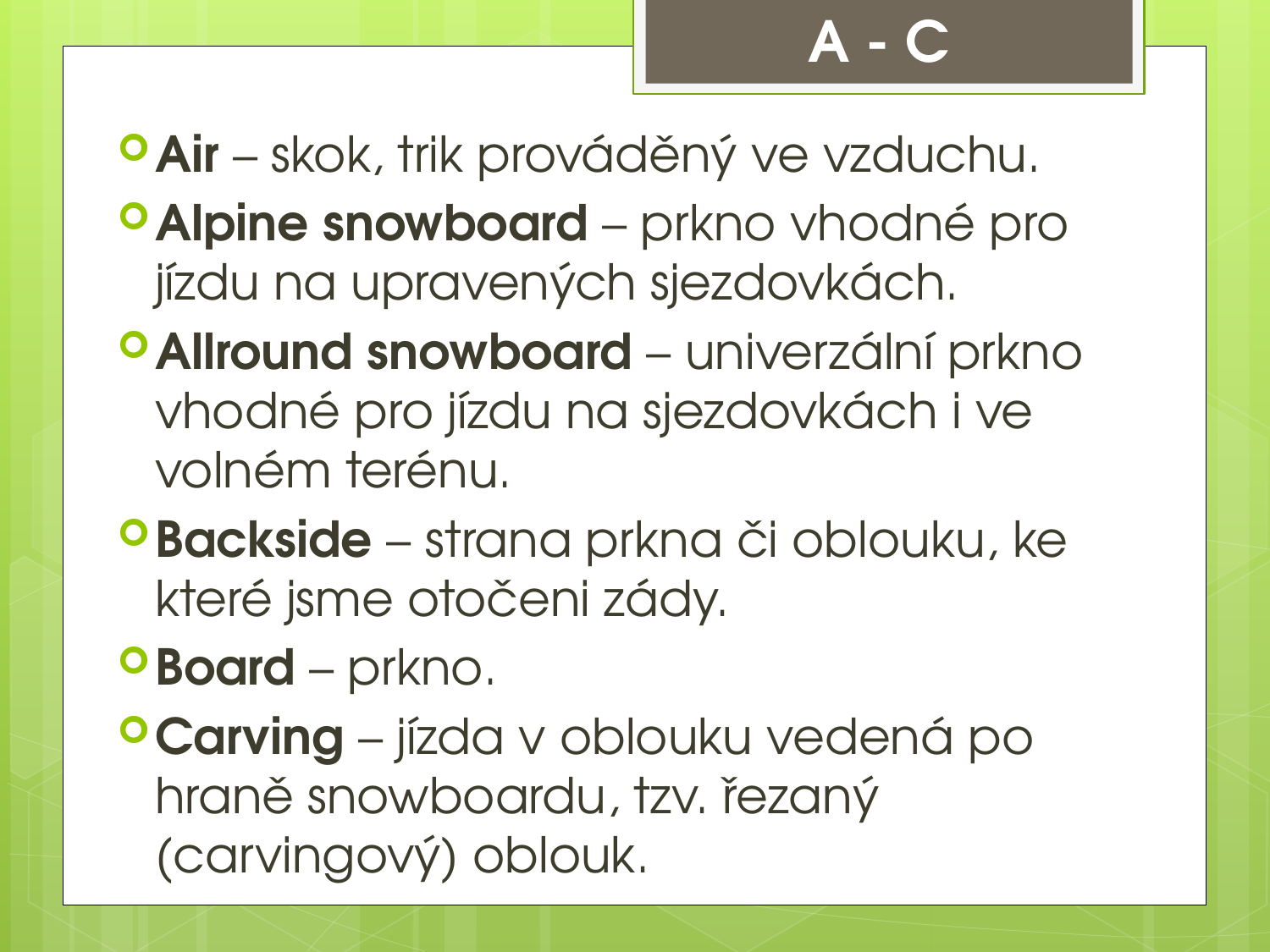

A - C
Air – skok, trik prováděný ve vzduchu.
Alpine snowboard – prkno vhodné pro jízdu na upravených sjezdovkách.
Allround snowboard – univerzální prkno vhodné pro jízdu na sjezdovkách i ve volném terénu.
Backside – strana prkna či oblouku, ke které jsme otočeni zády.
Board – prkno.
Carving – jízda v oblouku vedená po hraně snowboardu, tzv. řezaný (carvingový) oblouk.